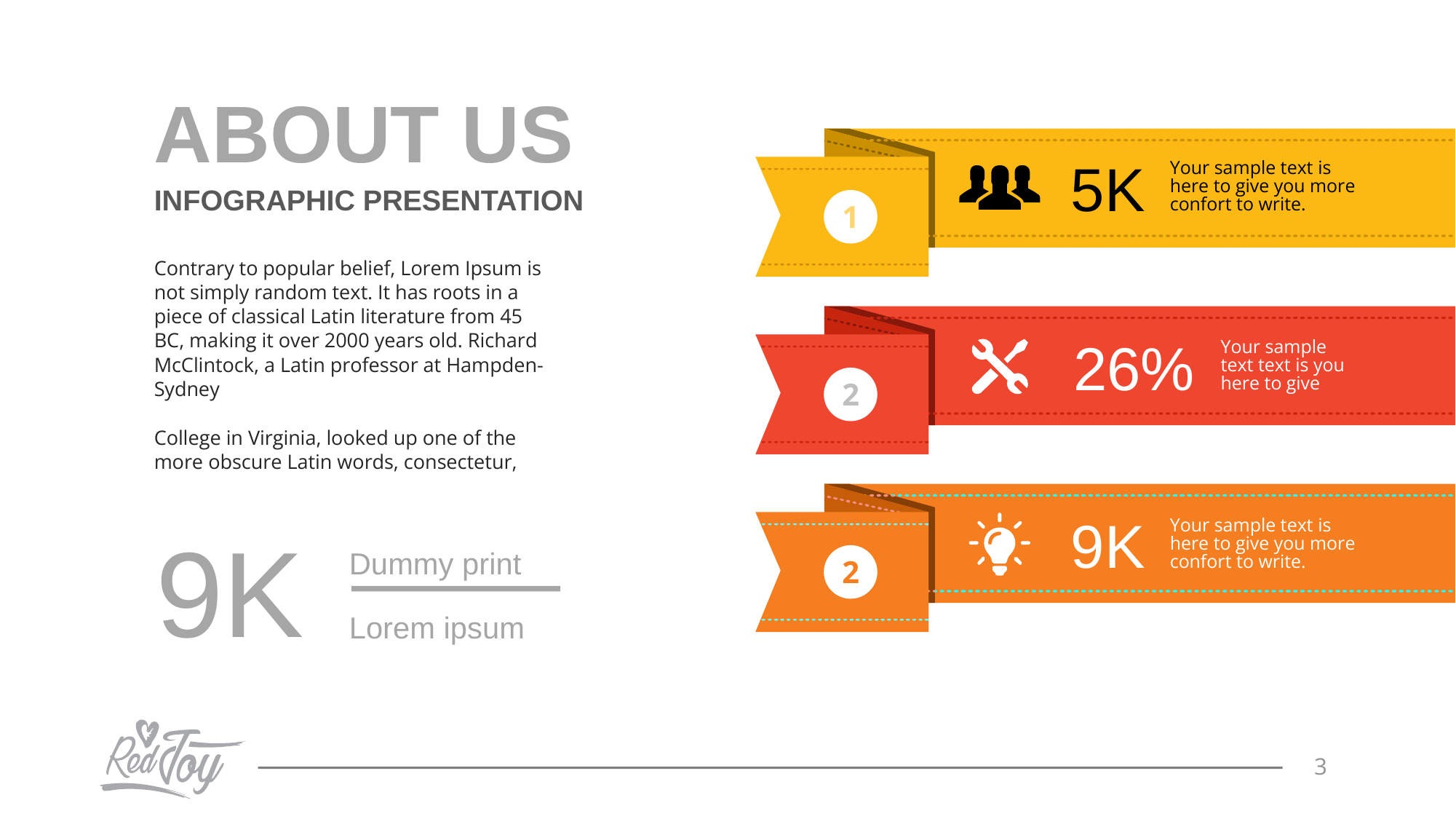

ABOUT US
INFOGRAPHIC PRESENTATION
5K
Your sample text is
here to give you more
confort to write.

1
Contrary to popular belief, Lorem Ipsum is not simply random text. It has roots in a piece of classical Latin literature from 45 BC, making it over 2000 years old. Richard McClintock, a Latin professor at Hampden-Sydney

College in Virginia, looked up one of the more obscure Latin words, consectetur,

26%
Your sample text text is you
here to give

2

9K
Your sample text is
here to give you more
confort to write.
9K
Dummy print
Lorem ipsum

2
3